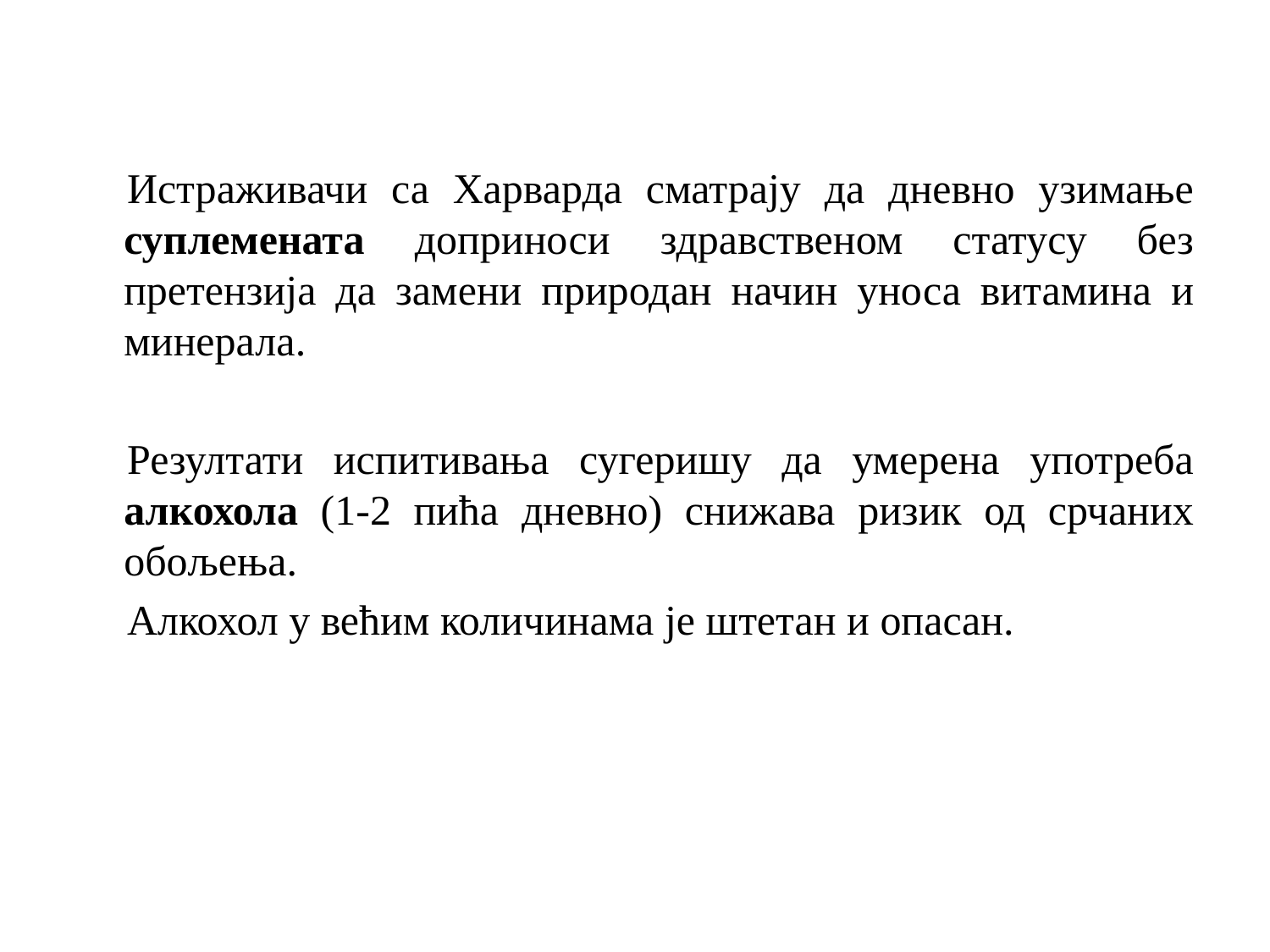

Истраживачи са Харварда сматрају да дневно узимање суплемената доприноси здравственом статусу без претензија да замени природан начин уноса витамина и минерала.

Резултати испитивања сугеришу да умерена употреба алкохола (1-2 пића дневно) снижава ризик од срчаних обољења.
Алкохол у већим количинама је штетан и опасан.